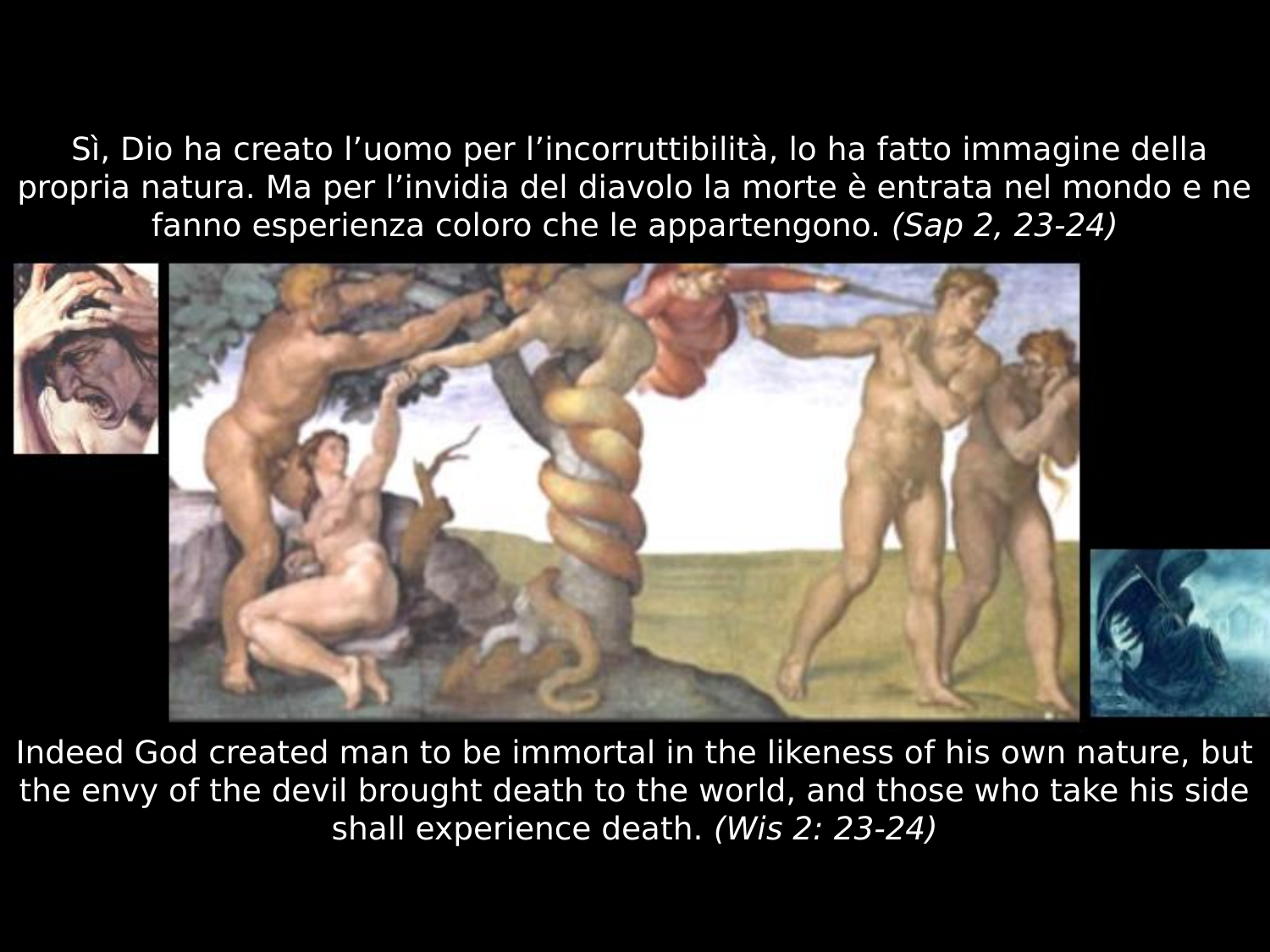

# Sì, Dio ha creato l’uomo per l’incorruttibilità, lo ha fatto immagine della propria natura. Ma per l’invidia del diavolo la morte è entrata nel mondo e ne fanno esperienza coloro che le appartengono. (Sap 2, 23-24)
Indeed God created man to be immortal in the likeness of his own nature, but the envy of the devil brought death to the world, and those who take his side shall experience death. (Wis 2: 23-24)